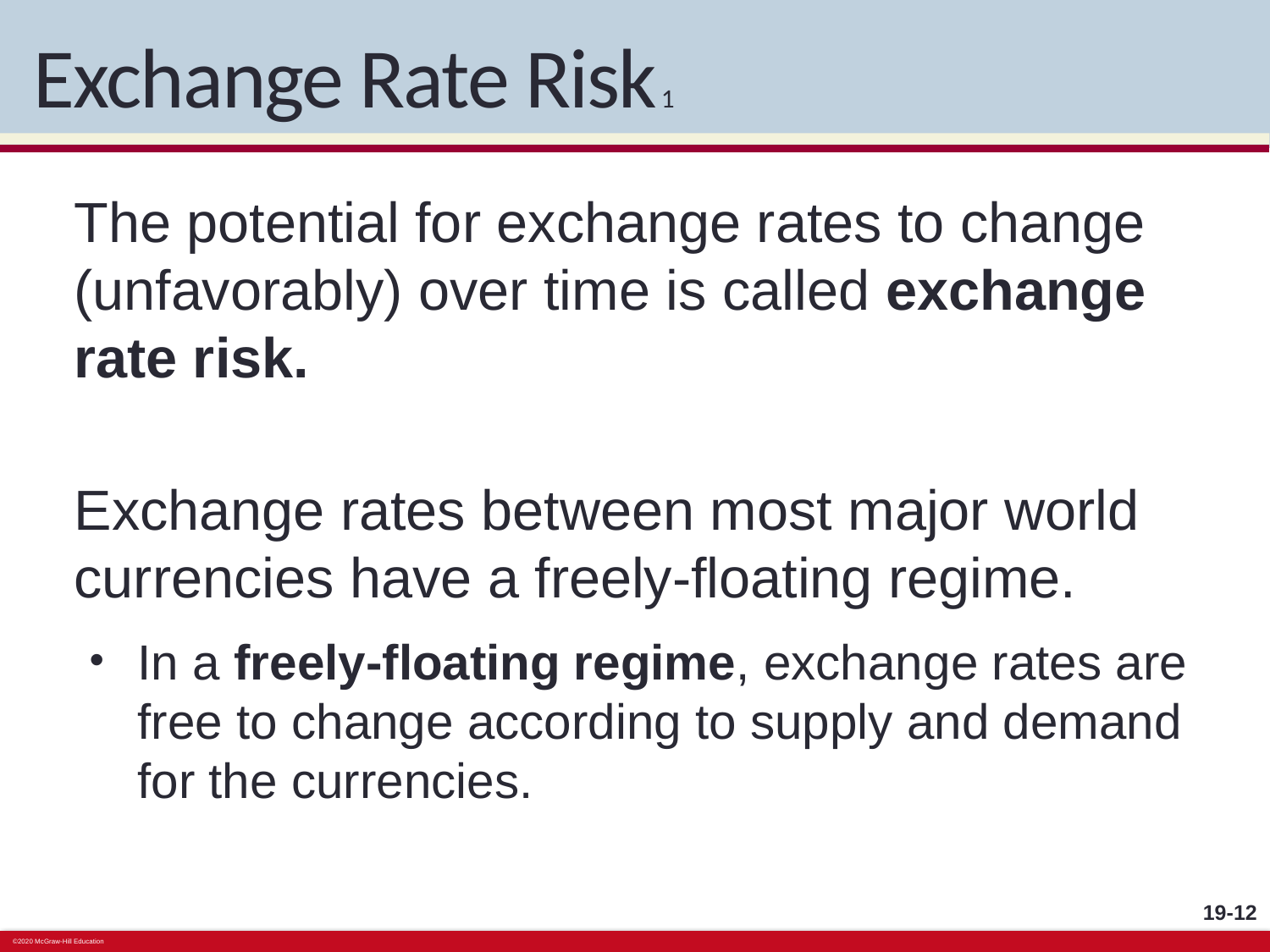

# Exchange Rate Risk 1
The potential for exchange rates to change (unfavorably) over time is called exchange rate risk.
Exchange rates between most major world currencies have a freely-floating regime.
In a freely-floating regime, exchange rates are free to change according to supply and demand for the currencies.